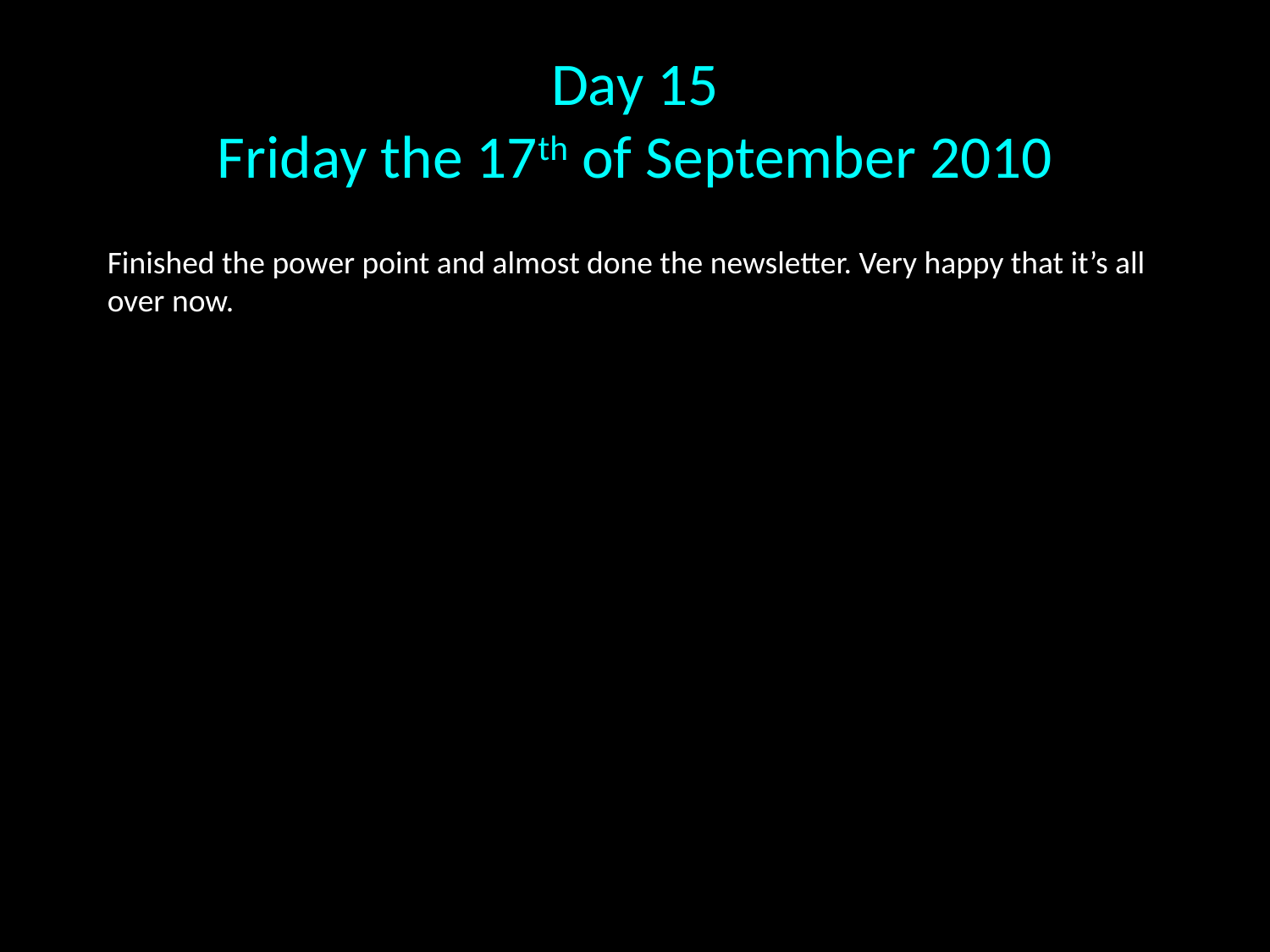

# Day 15 Friday the 17th of September 2010
Finished the power point and almost done the newsletter. Very happy that it’s all over now.